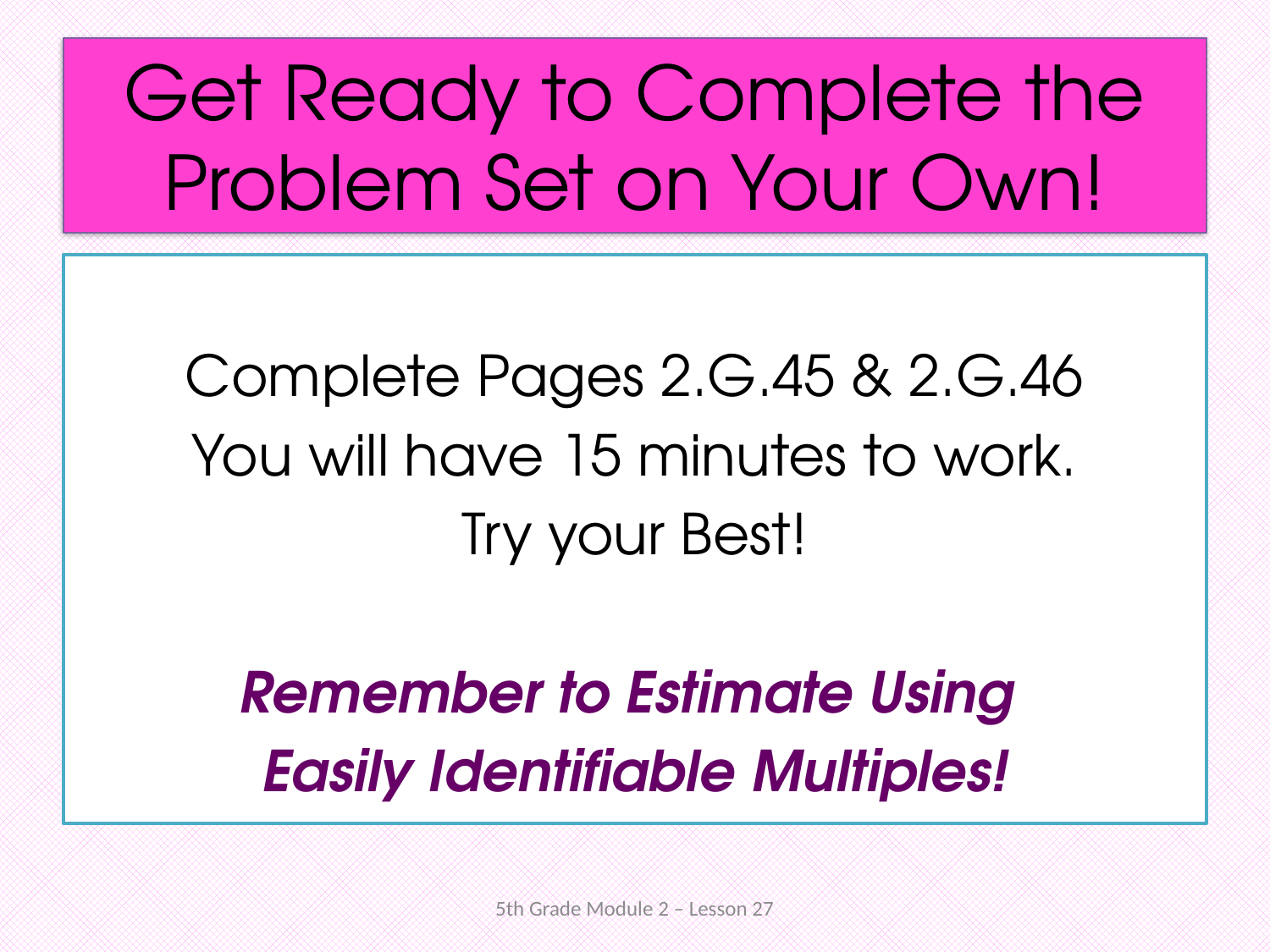

# Get Ready to Complete the Problem Set on Your Own!

Complete Pages 2.G.45 & 2.G.46
You will have 15 minutes to work.
Try your Best!

Remember to Estimate Using
Easily Identifiable Multiples!

5th Grade Module 2 – Lesson 27